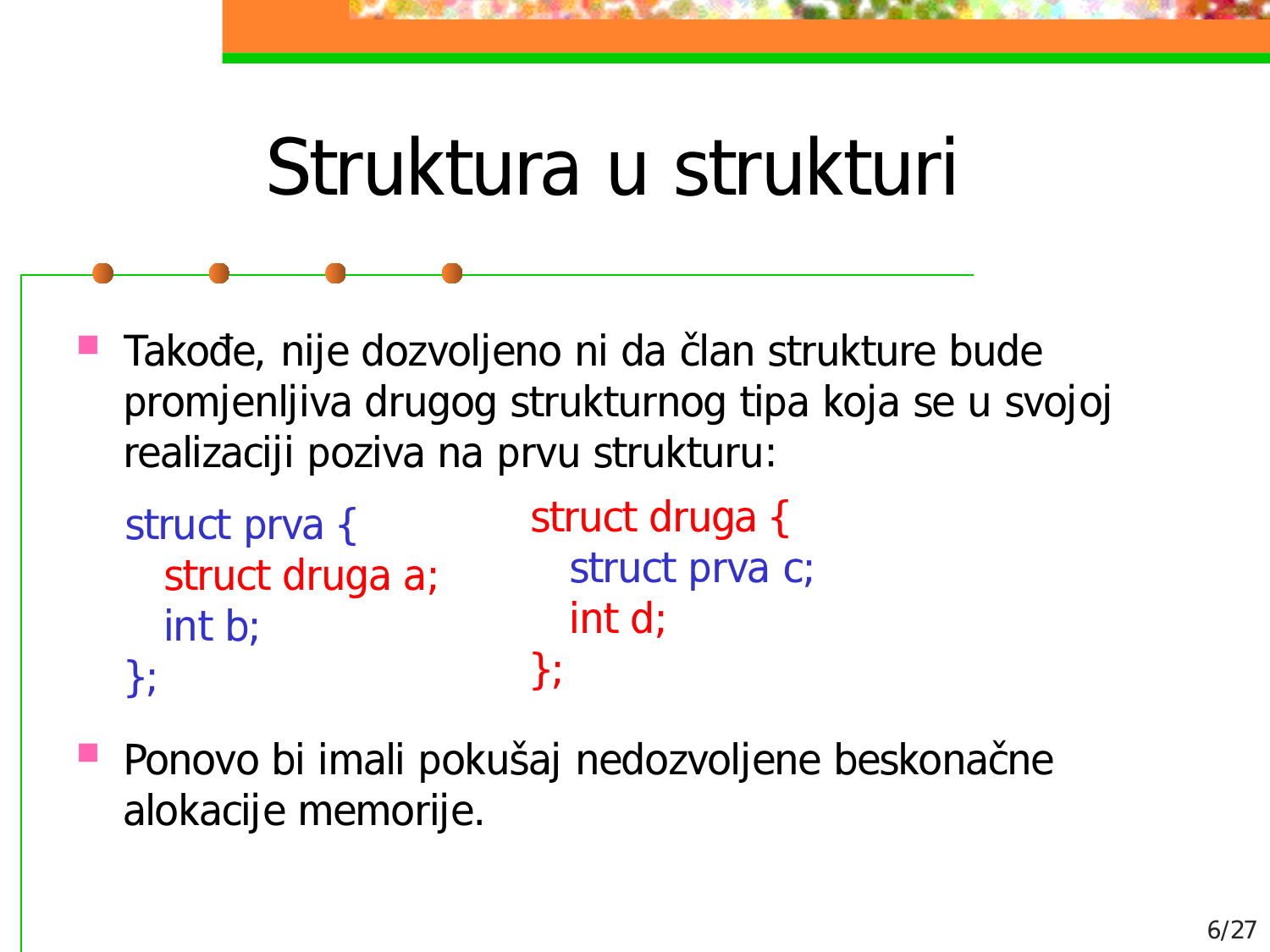

# Struktura u strukturi
Takođe, nije dozvoljeno ni da član strukture bude promjenljiva drugog strukturnog tipa koja se u svojoj realizaciji poziva na prvu strukturu:
struct prva {
   struct druga a;
   int b;
};
Ponovo bi imali pokušaj nedozvoljene beskonačne alokacije memorije.
struct druga {
   struct prva c;
   int d;
};
6/27